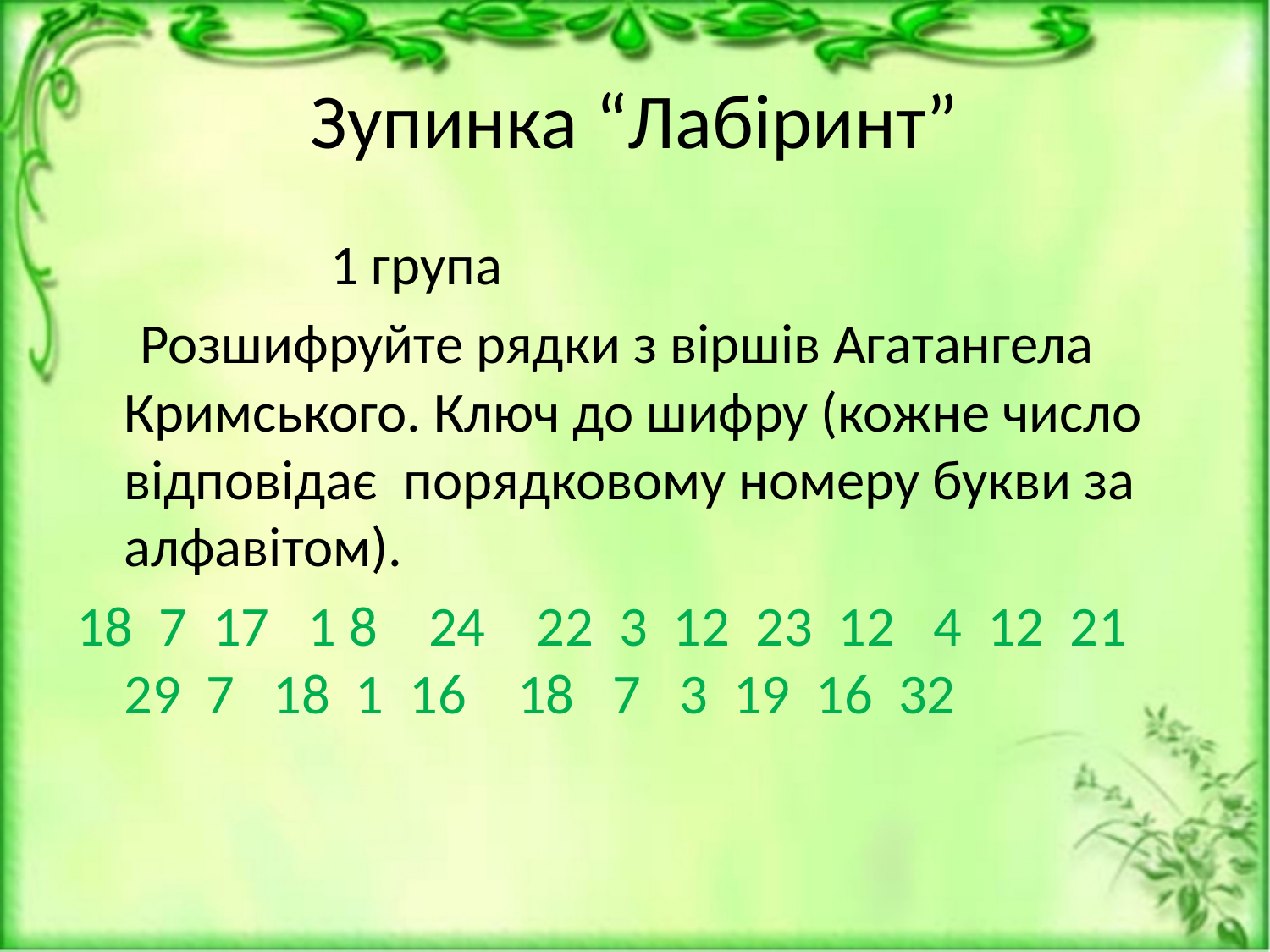

# Зупинка “Лабіринт”
                    1 група
     Розшифруйте рядки з віршів Агатангела Кримського. Ключ до шифру (кожне число відповідає  порядковому номеру букви за алфавітом).
18  7  17   1 8    24    22  3  12  23  12   4  12  21  29  7   18  1  16    18   7   3  19  16  32